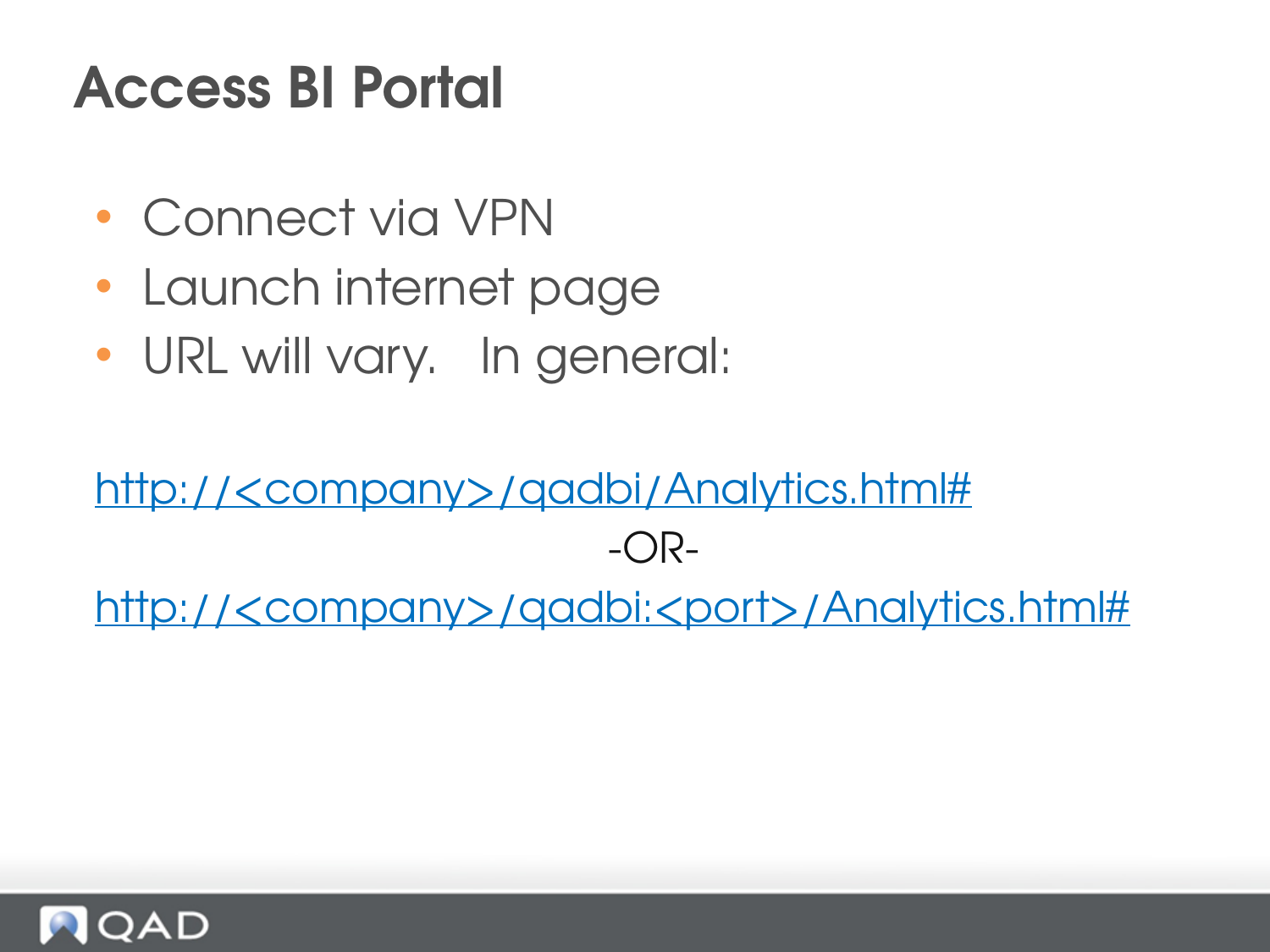

# Access BI Portal
Connect via VPN
Launch internet page
URL will vary.   In general:

http://<company>/qadbi/Analytics.html#
-OR-
http://<company>/qadbi:<port>/Analytics.html#